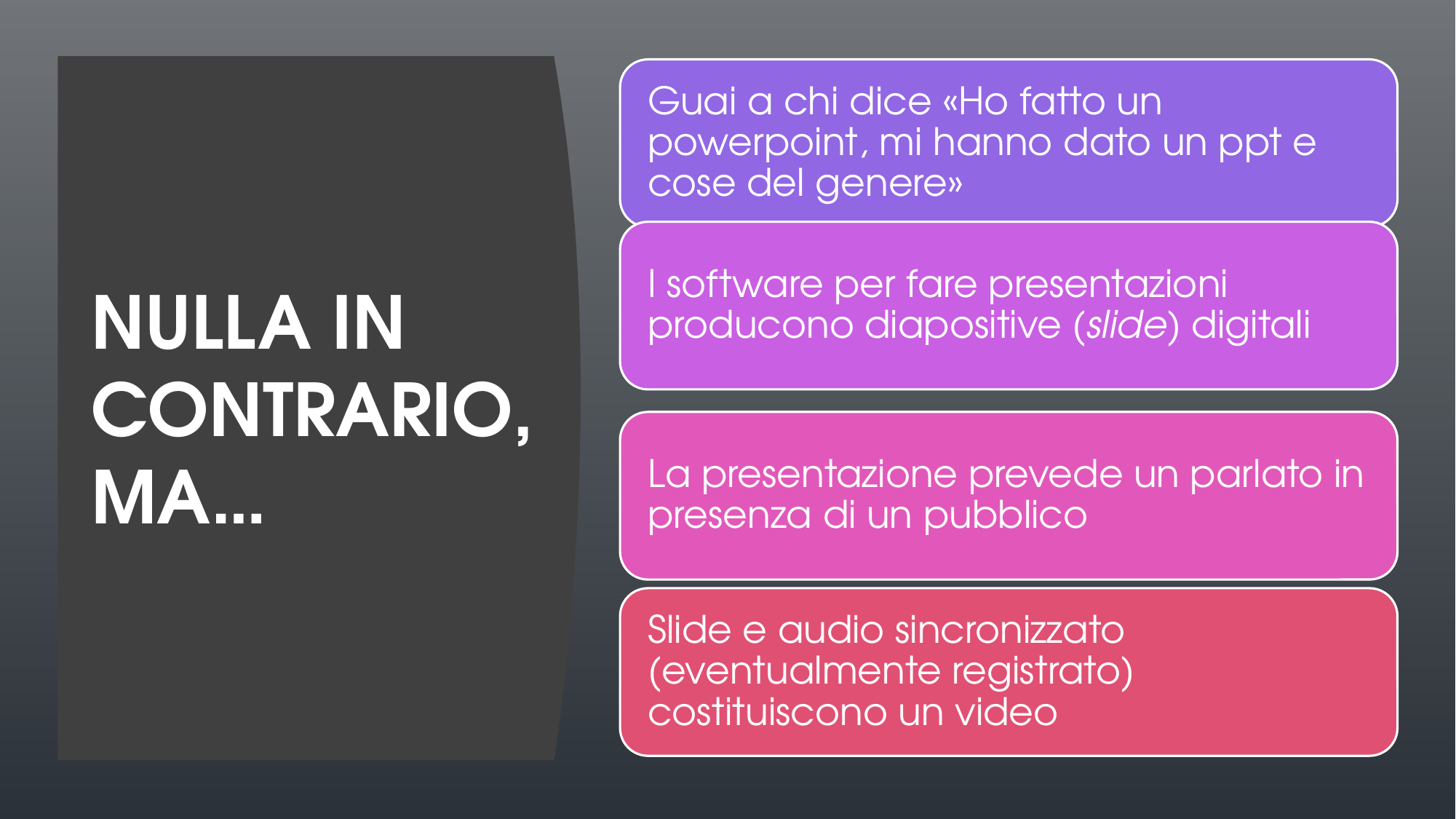

Guai a chi dice «Ho fatto un powerpoint, mi hanno dato un ppt e cose del genere»
I software per fare presentazioni producono diapositive (slide) digitali
La presentazione prevede un parlato in presenza di un pubblico
Slide e audio sincronizzato (eventualmente registrato) costituiscono un video

# Nulla in contrario, ma…